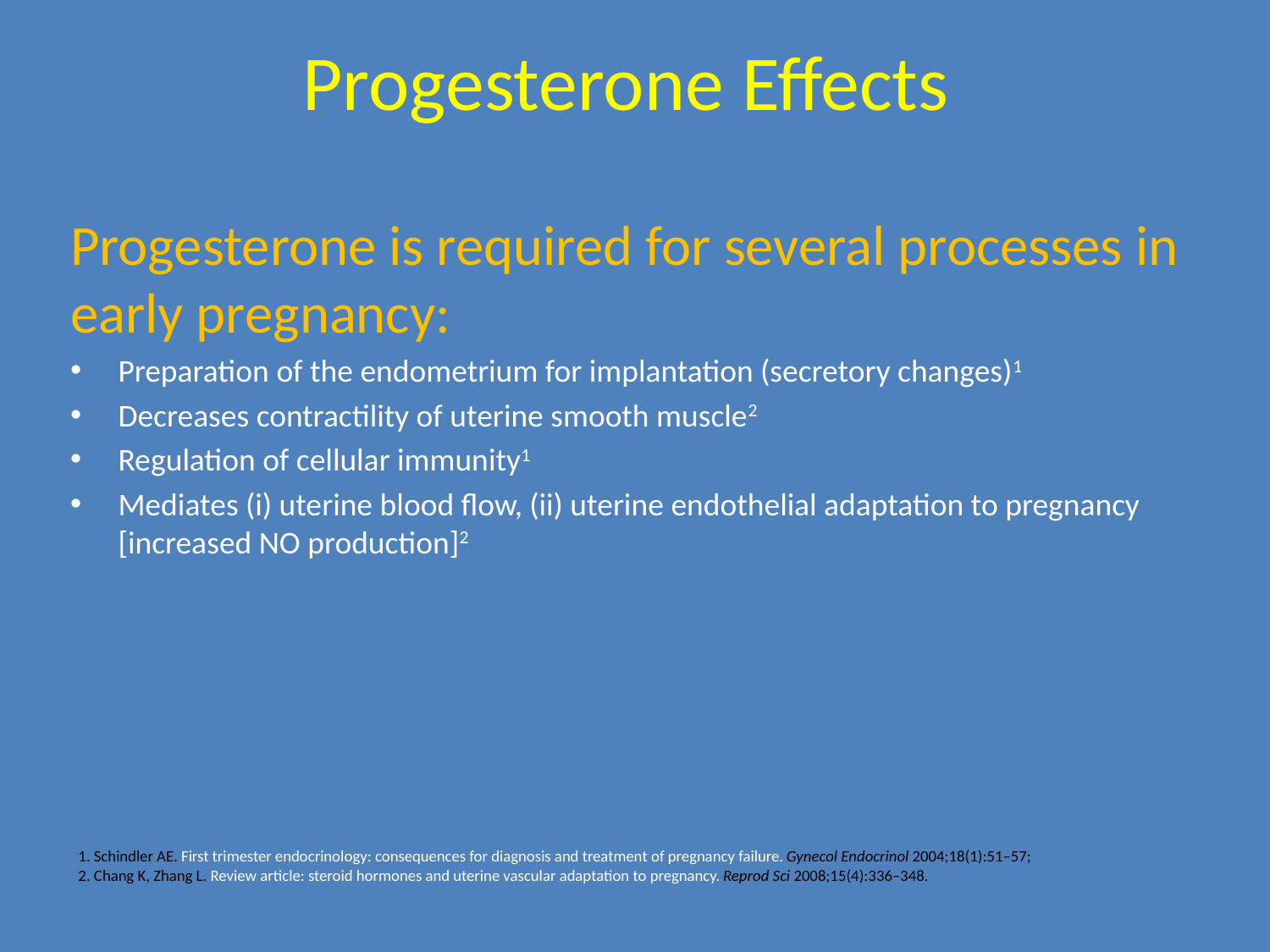

# Progesterone Effects
Progesterone is required for several processes in early pregnancy:
Preparation of the endometrium for implantation (secretory changes)1
Decreases contractility of uterine smooth muscle2
Regulation of cellular immunity1
Mediates (i) uterine blood flow, (ii) uterine endothelial adaptation to pregnancy [increased NO production]2

1. Schindler AE. First trimester endocrinology: consequences for diagnosis and treatment of pregnancy failure. Gynecol Endocrinol 2004;18(1):51–57;
2. Chang K, Zhang L. Review article: steroid hormones and uterine vascular adaptation to pregnancy. Reprod Sci 2008;15(4):336–348.